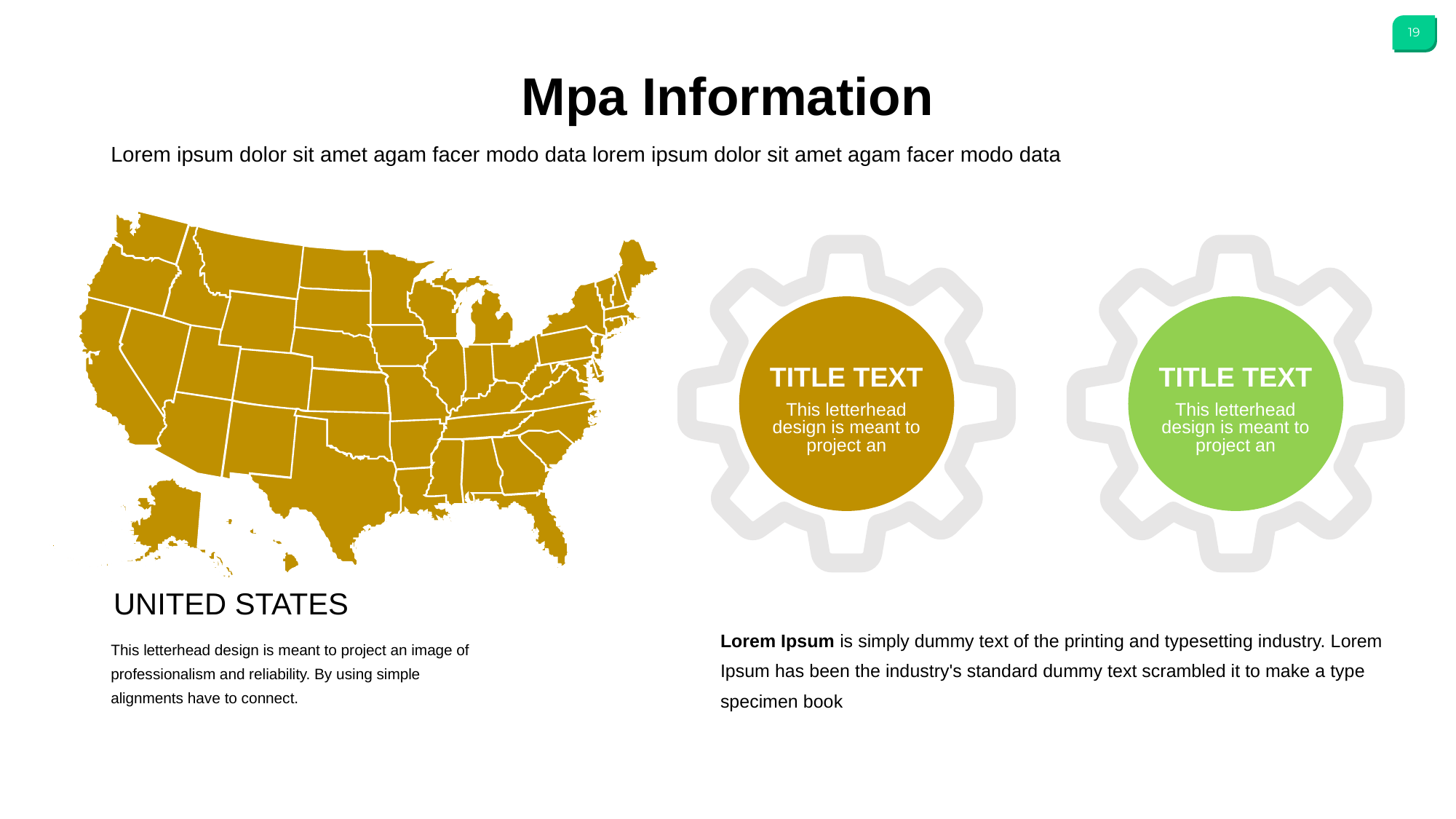

Mpa Information
Lorem ipsum dolor sit amet agam facer modo data lorem ipsum dolor sit amet agam facer modo data

TITLE TEXT
This letterhead design is meant to project an
TITLE TEXT
This letterhead design is meant to project an
UNITED STATES
This letterhead design is meant to project an image of professionalism and reliability. By using simple alignments have to connect.
Lorem Ipsum is simply dummy text of the printing and typesetting industry. Lorem Ipsum has been the industry's standard dummy text scrambled it to make a type specimen book